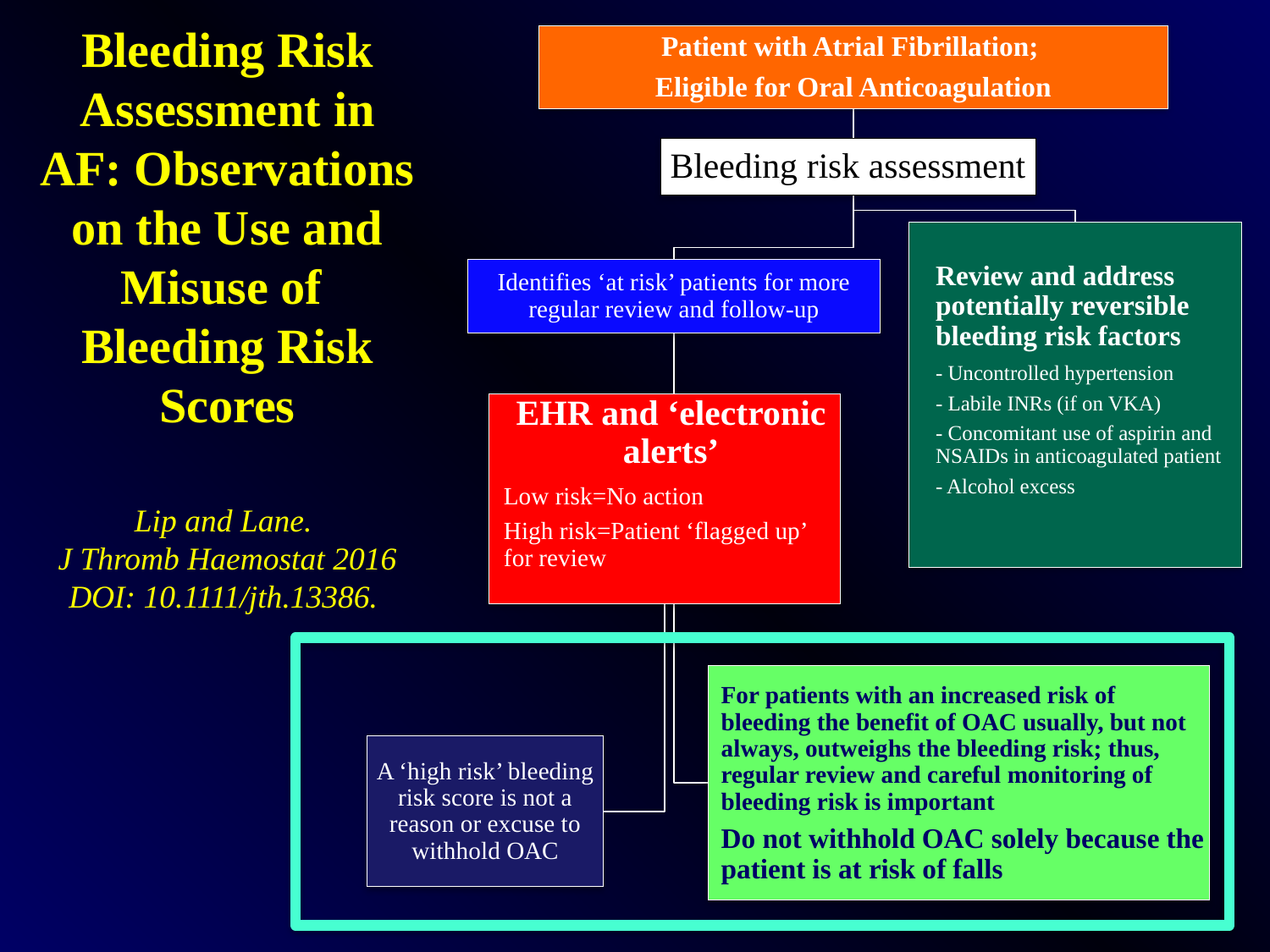

Patient with Atrial Fibrillation;
Eligible for Oral Anticoagulation
Identifies ‘at risk’ patients for more regular review and follow-up

For patients with an increased risk of bleeding the benefit of OAC usually, but not always, outweighs the bleeding risk; thus, regular review and careful monitoring of bleeding risk is important
Do not withhold OAC solely because the patient is at risk of falls

EHR and ‘electronic alerts’
Low risk=No action
High risk=Patient ‘flagged up’ for review

A ‘high risk’ bleeding risk score is not a reason or excuse to withhold OAC
Review and address potentially reversible bleeding risk factors
- Uncontrolled hypertension
- Labile INRs (if on VKA)
- Concomitant use of aspirin and NSAIDs in anticoagulated patient
- Alcohol excess

Bleeding risk assessment
# Bleeding Risk Assessment in AF: Observations on the Use and Misuse of Bleeding Risk Scores Lip and Lane. J Thromb Haemostat 2016 DOI: 10.1111/jth.13386.